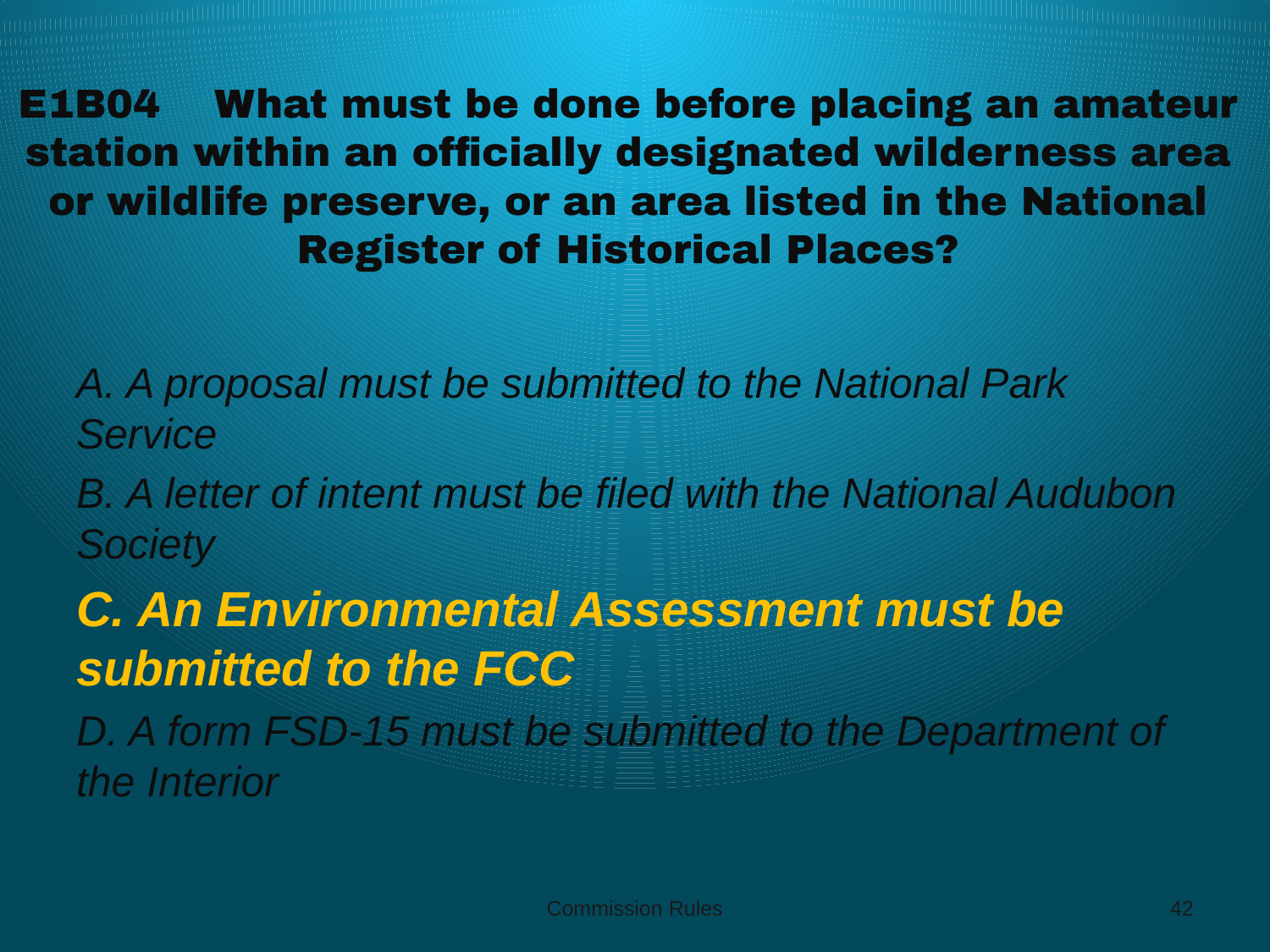

# E1B04    What must be done before placing an amateur station within an officially designated wilderness area or wildlife preserve, or an area listed in the National Register of Historical Places?
A. A proposal must be submitted to the National Park Service
B. A letter of intent must be filed with the National Audubon Society
C. An Environmental Assessment must be submitted to the FCC
D. A form FSD-15 must be submitted to the Department of the Interior
Commission Rules
42